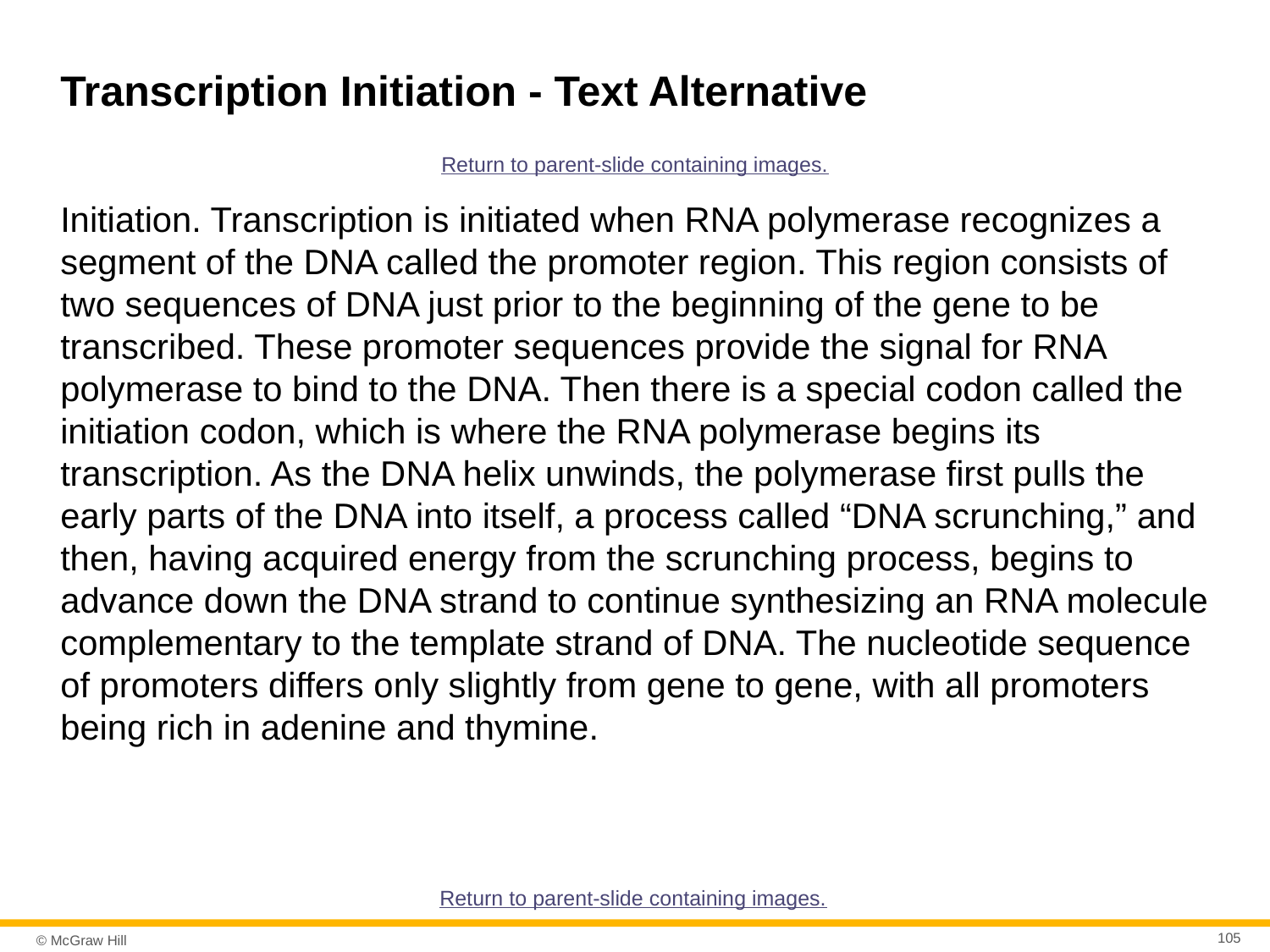

# Transcription Initiation - Text Alternative
Return to parent-slide containing images.
Initiation. Transcription is initiated when RNA polymerase recognizes a segment of the DNA called the promoter region. This region consists of two sequences of DNA just prior to the beginning of the gene to be transcribed. These promoter sequences provide the signal for RNA polymerase to bind to the DNA. Then there is a special codon called the initiation codon, which is where the RNA polymerase begins its transcription. As the DNA helix unwinds, the polymerase first pulls the early parts of the DNA into itself, a process called “DNA scrunching,” and then, having acquired energy from the scrunching process, begins to advance down the DNA strand to continue synthesizing an RNA molecule complementary to the template strand of DNA. The nucleotide sequence of promoters differs only slightly from gene to gene, with all promoters being rich in adenine and thymine.
Return to parent-slide containing images.